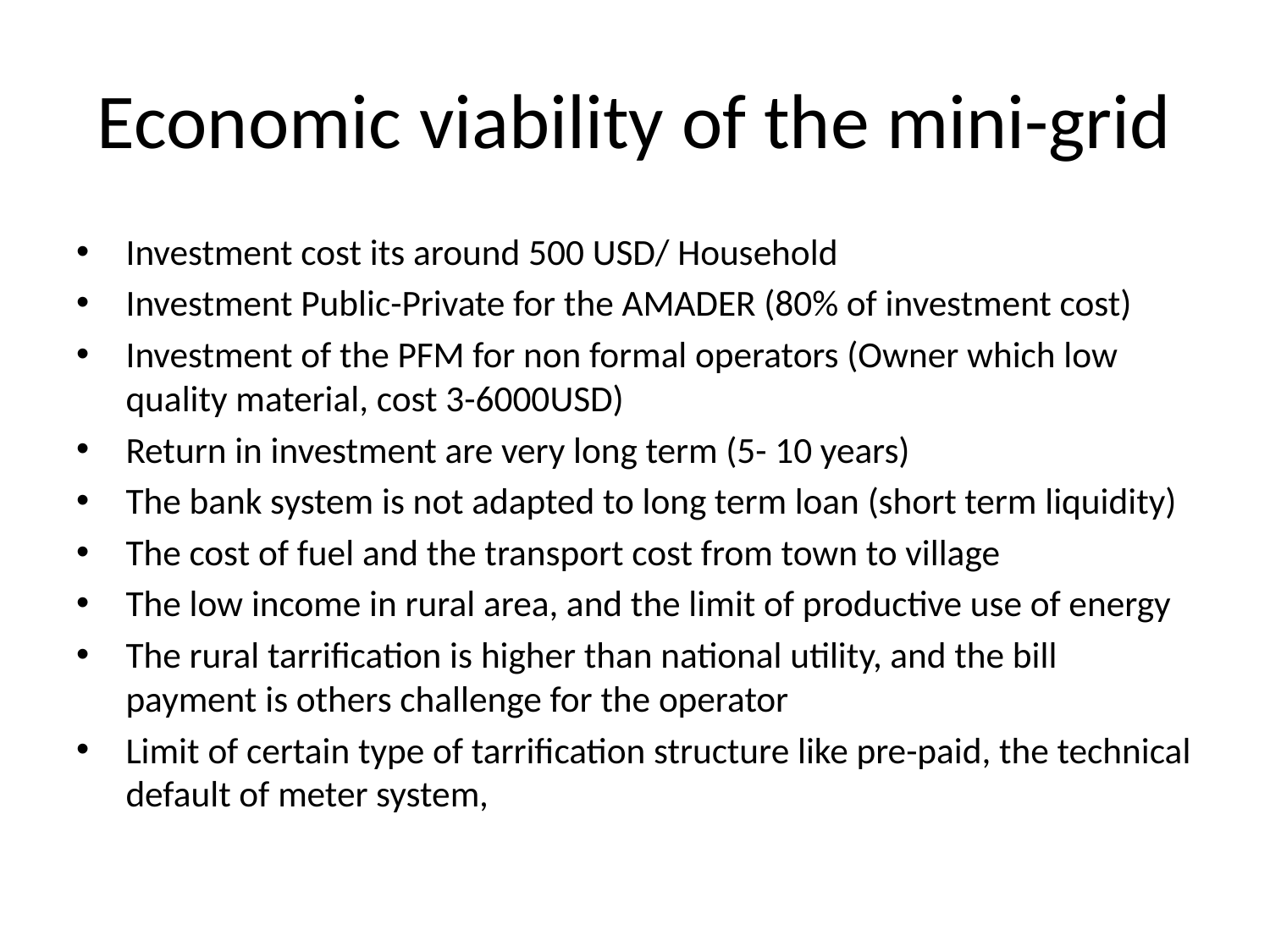

# Economic viability of the mini-grid
Investment cost its around 500 USD/ Household
Investment Public-Private for the AMADER (80% of investment cost)
Investment of the PFM for non formal operators (Owner which low quality material, cost 3-6000USD)
Return in investment are very long term (5- 10 years)
The bank system is not adapted to long term loan (short term liquidity)
The cost of fuel and the transport cost from town to village
The low income in rural area, and the limit of productive use of energy
The rural tarrification is higher than national utility, and the bill payment is others challenge for the operator
Limit of certain type of tarrification structure like pre-paid, the technical default of meter system,